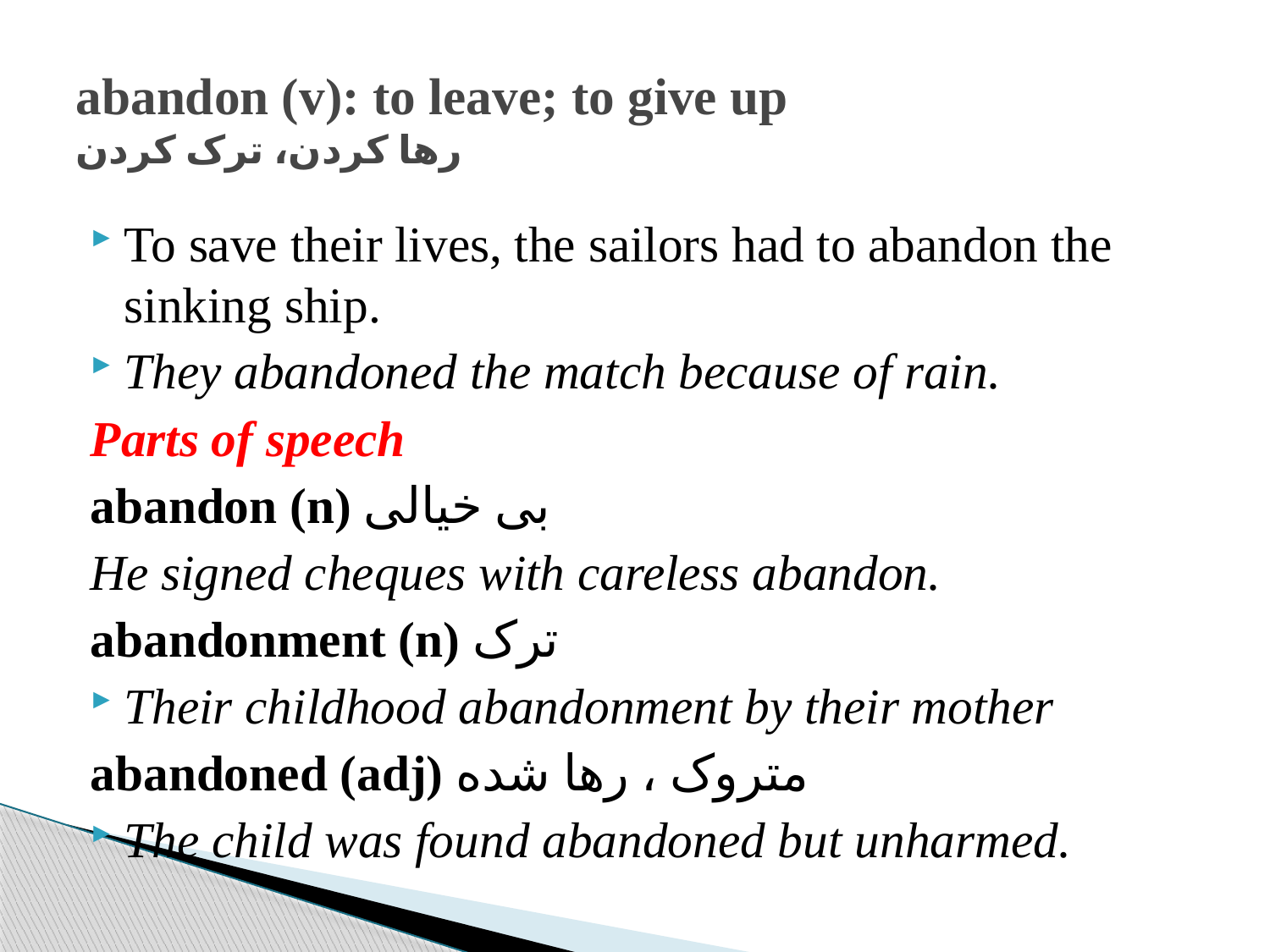

# abandon (v): to leave; to give up رها کردن، ترک کردن
To save their lives, the sailors had to abandon the sinking ship.
They abandoned the match because of rain.
Parts of speech
abandon (n) بی خیالی
He signed cheques with careless abandon.
abandonment (n) ترک
Their childhood abandonment by their mother
abandoned (adj) متروک ، رها شده
The child was found abandoned but unharmed.